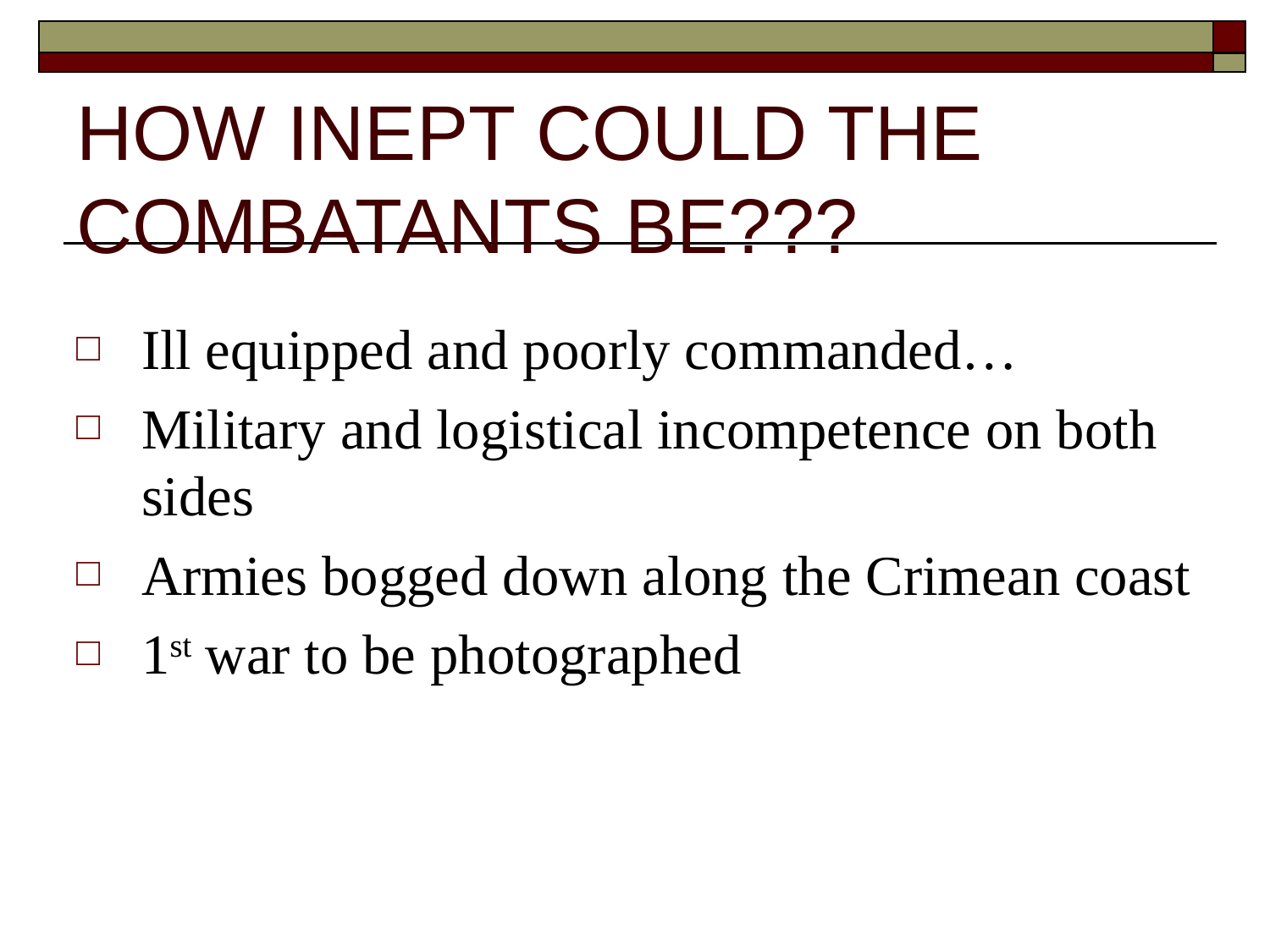

# HOW INEPT COULD THE COMBATANTS BE???
Ill equipped and poorly commanded…
Military and logistical incompetence on both sides
Armies bogged down along the Crimean coast
1st war to be photographed